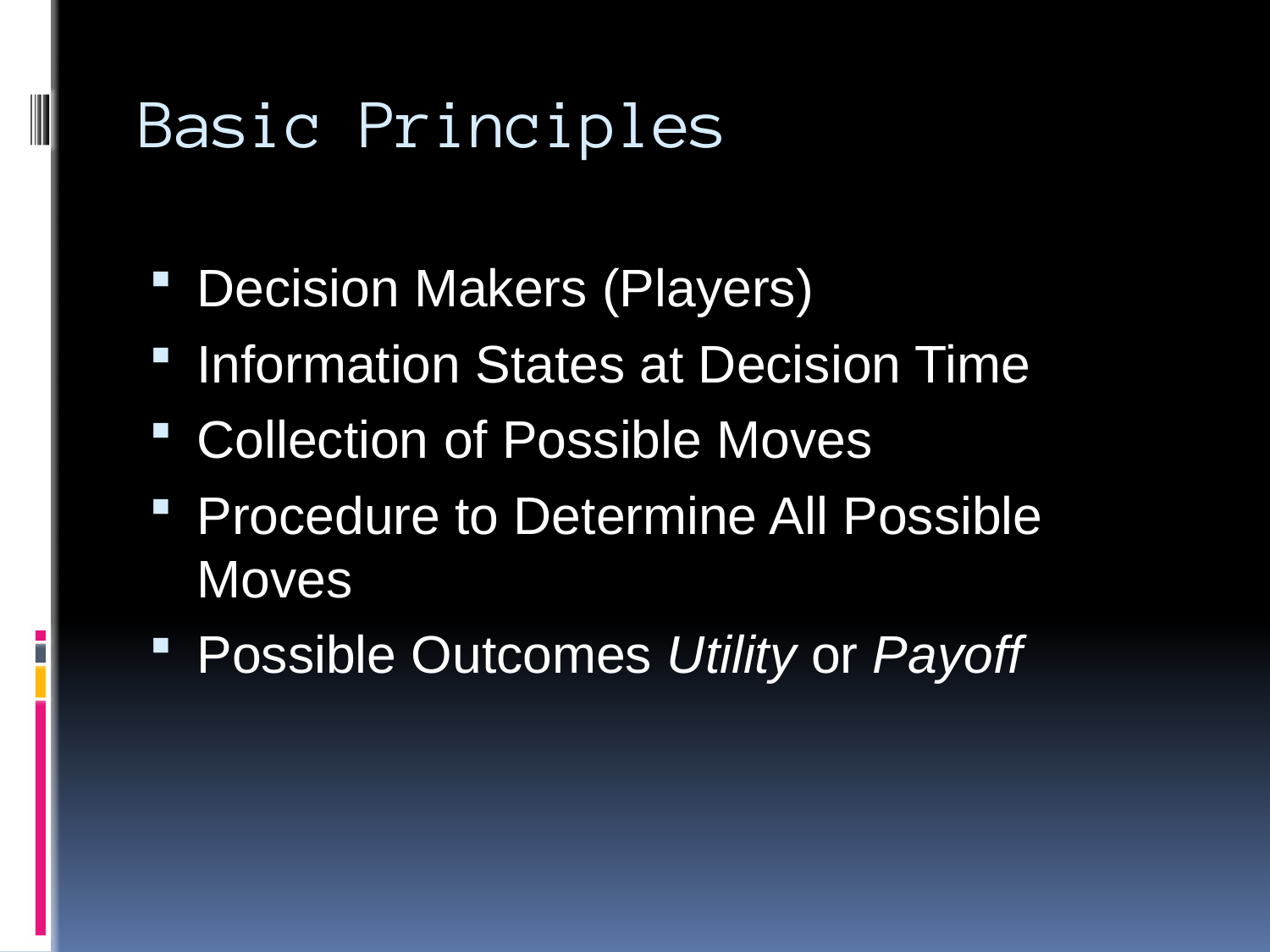

# Basic Principles
Decision Makers (Players)
Information States at Decision Time
Collection of Possible Moves
Procedure to Determine All Possible Moves
Possible Outcomes Utility or Payoff